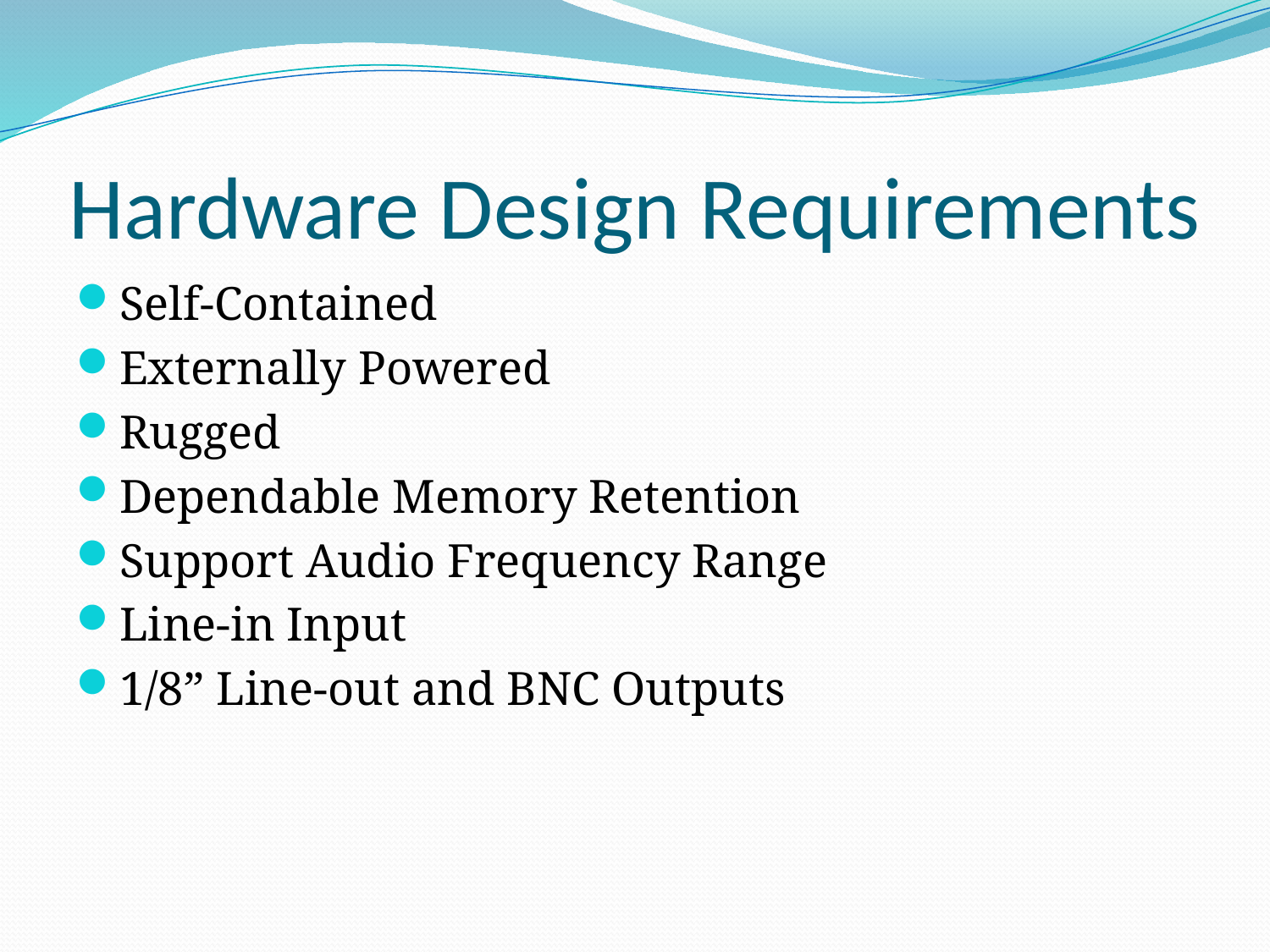

# Hardware Design Requirements
Self-Contained
Externally Powered
Rugged
Dependable Memory Retention
Support Audio Frequency Range
Line-in Input
1/8” Line-out and BNC Outputs